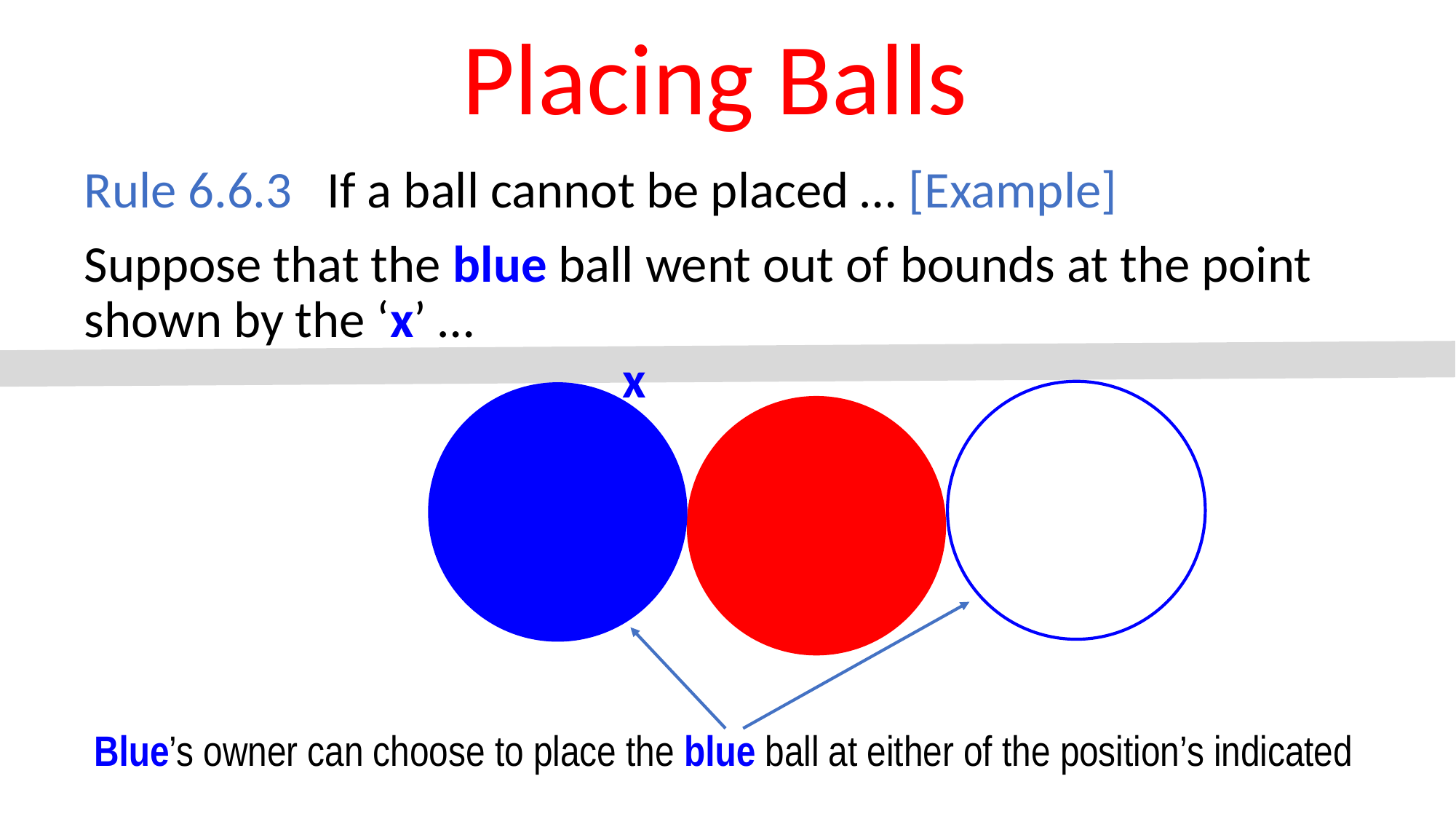

Placing Balls
Rule 6.6.3   If a ball cannot be placed … [Example]
Suppose that the blue ball went out of bounds at the point shown by the ‘x’ …
x

Blue’s owner can choose to place the blue ball at either of the position’s indicated